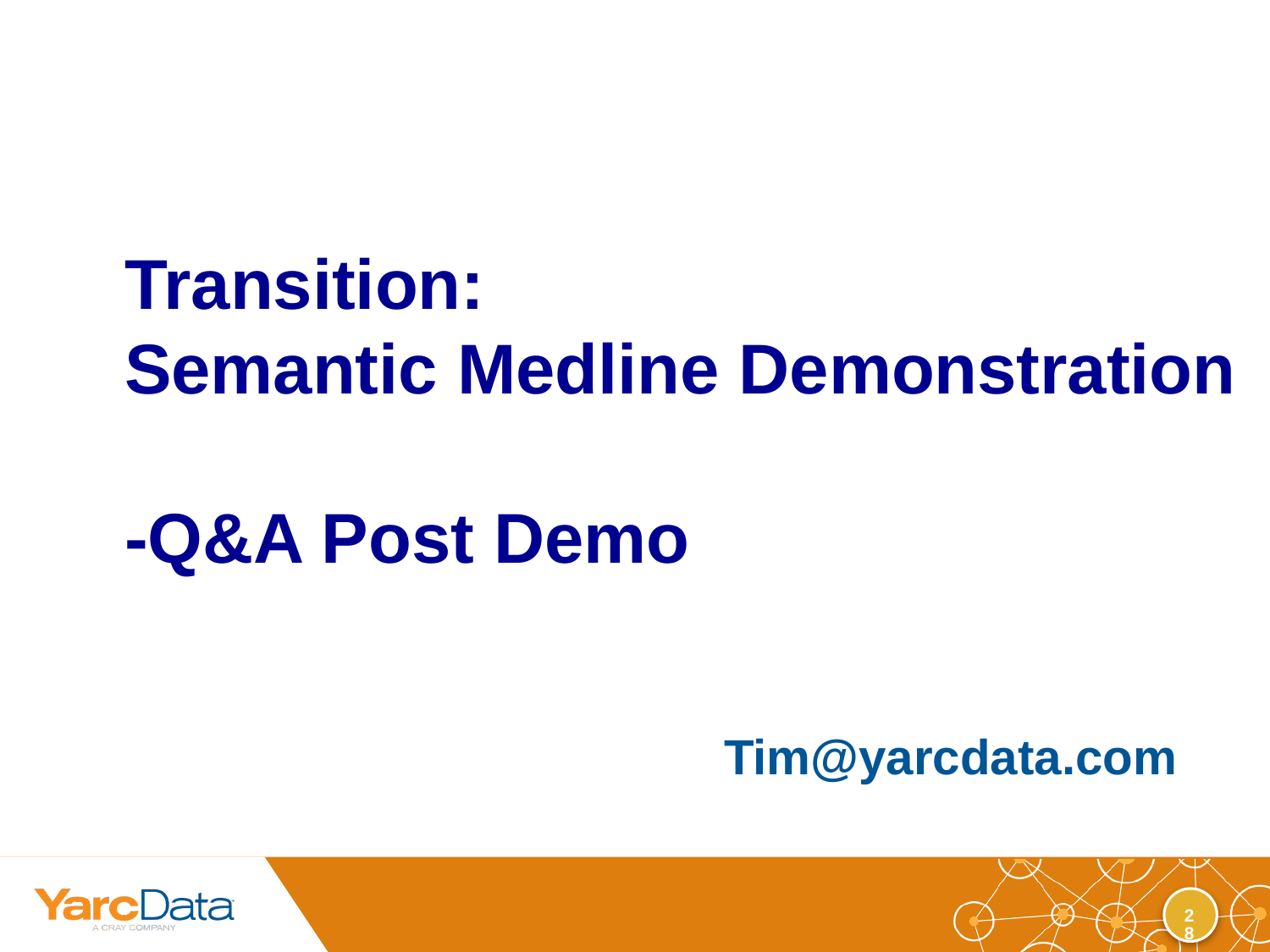

Transition:
Semantic Medline Demonstration

-Q&A Post Demo
Tim@yarcdata.com